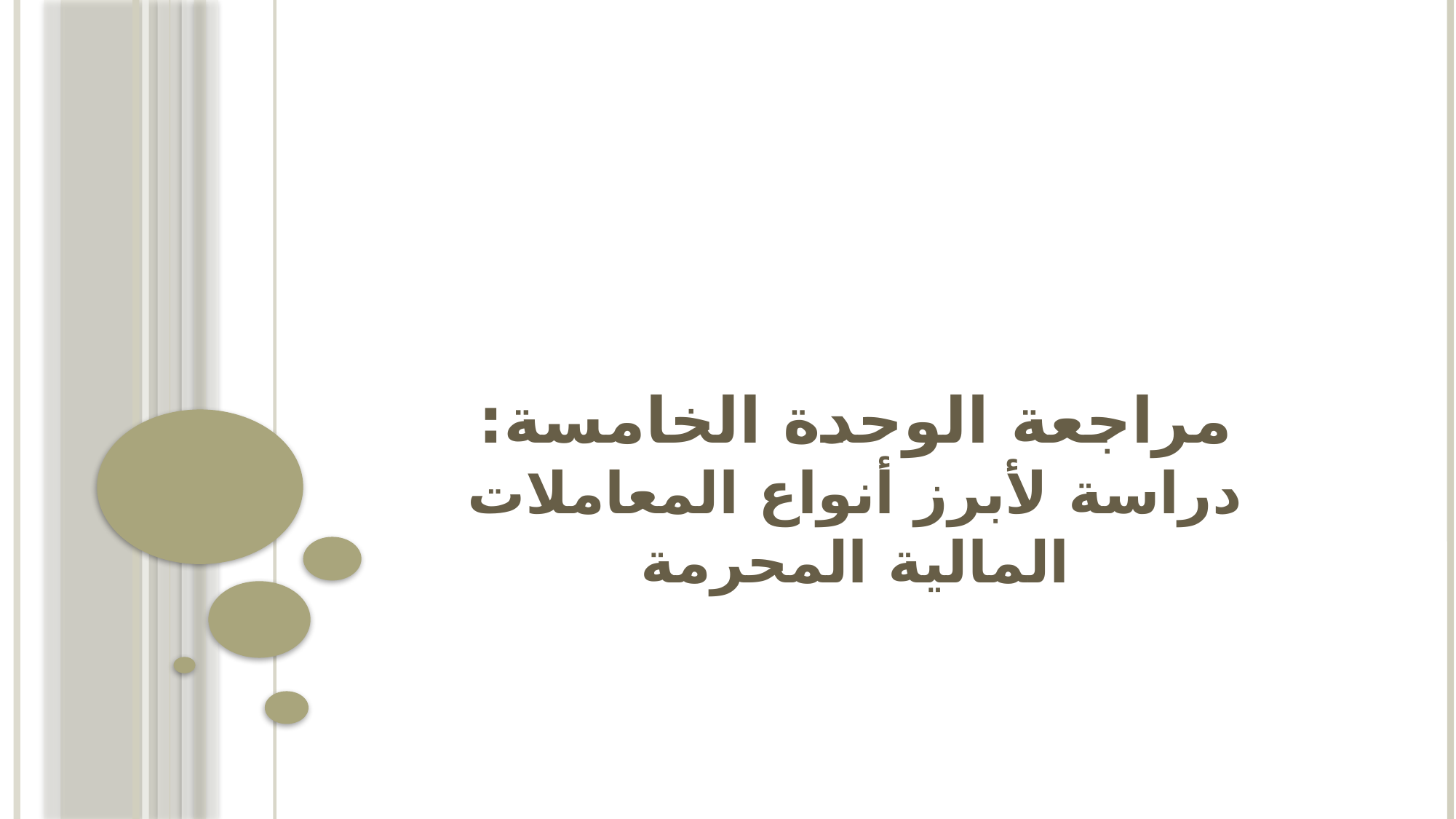

# مراجعة الوحدة الخامسة: دراسة لأبرز أنواع المعاملات المالية المحرمة